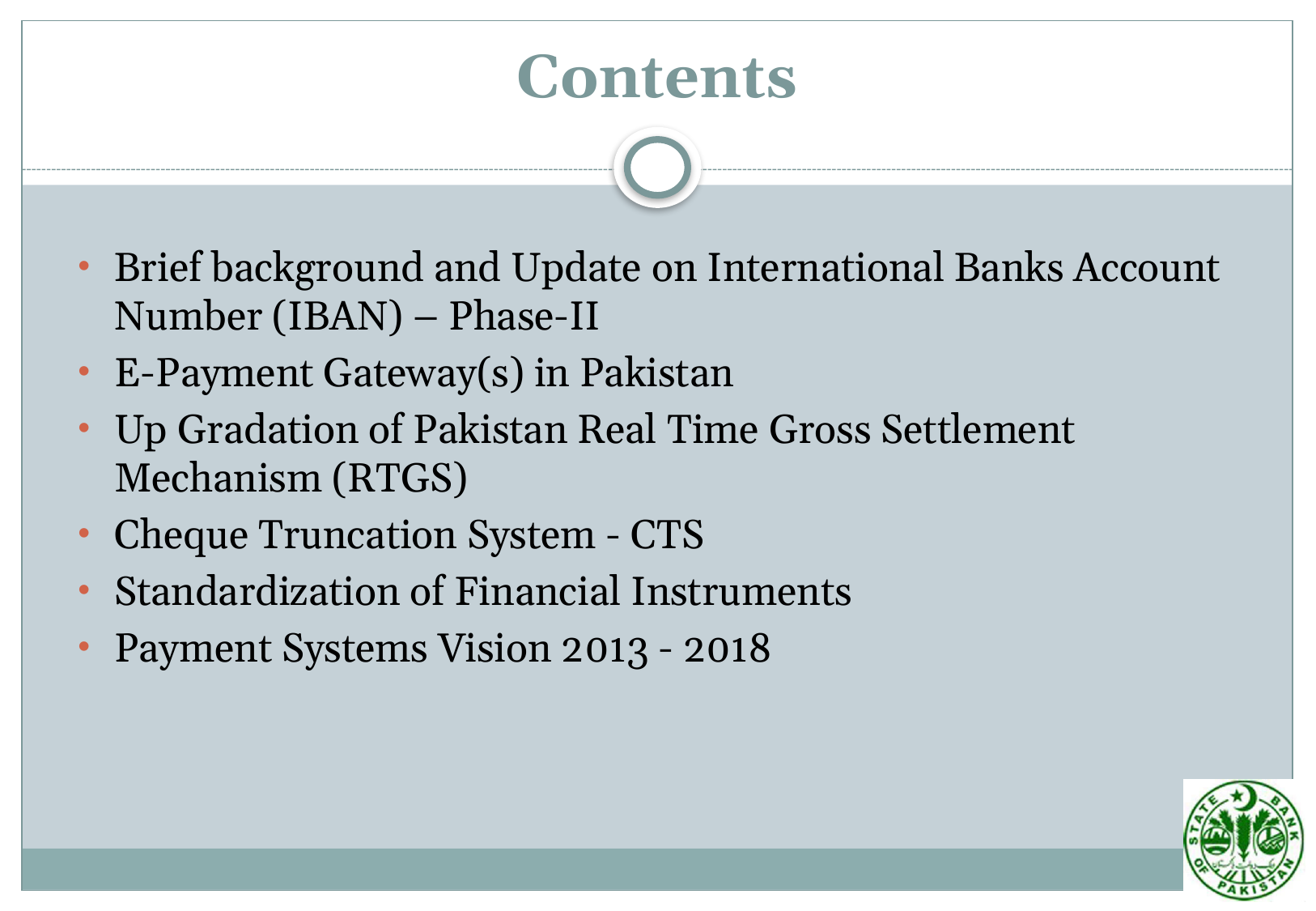

# Contents

Brief background and Update on International Banks Account Number (IBAN) – Phase-II
E-Payment Gateway(s) in Pakistan
Up Gradation of Pakistan Real Time Gross Settlement Mechanism (RTGS)
Cheque Truncation System - CTS
Standardization of Financial Instruments
Payment Systems Vision 2013 - 2018